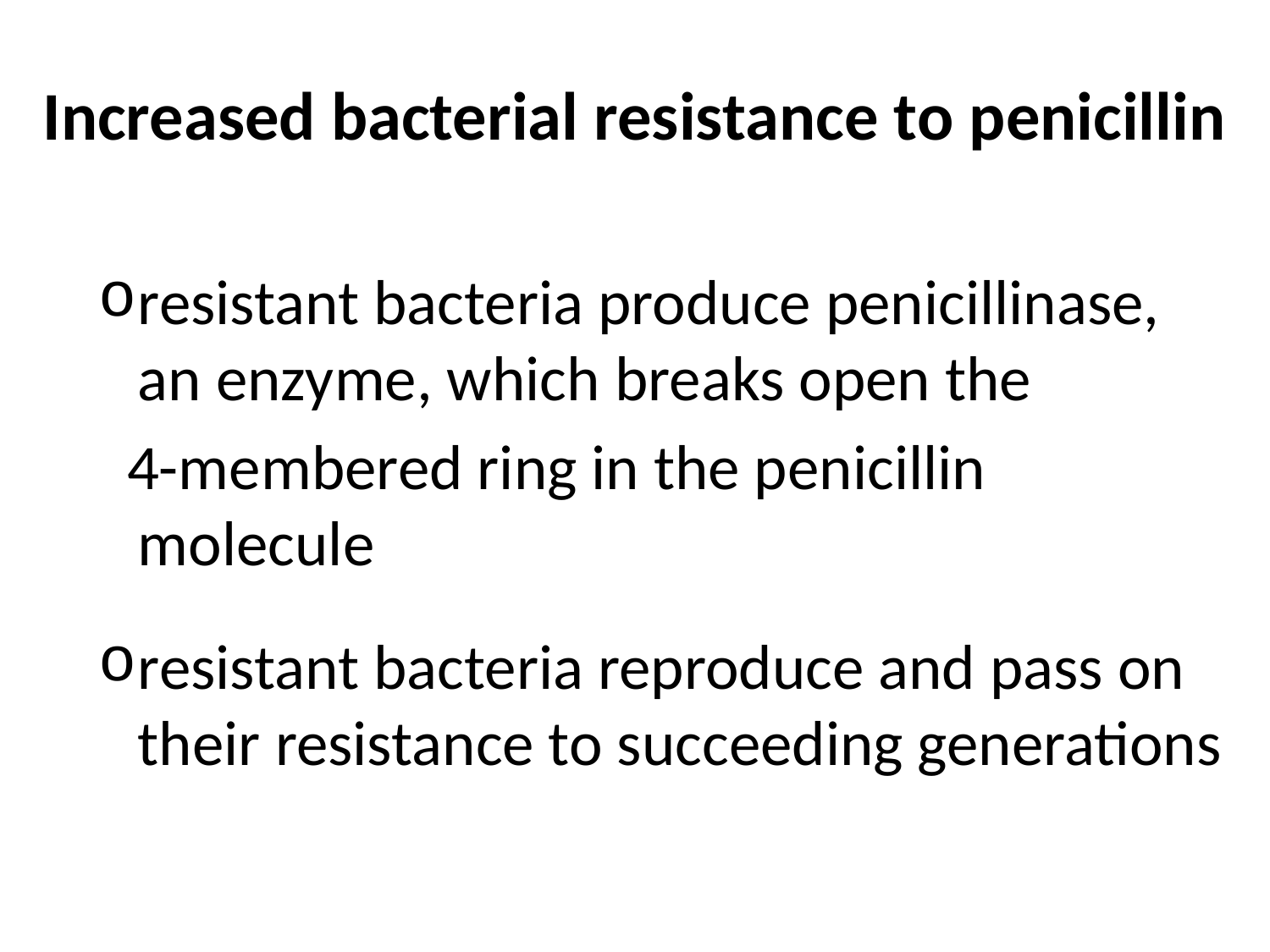

# Increased bacterial resistance to penicillin

resistant bacteria produce penicillinase, an enzyme, which breaks open the
  4-membered ring in the penicillin molecule

resistant bacteria reproduce and pass on their resistance to succeeding generations